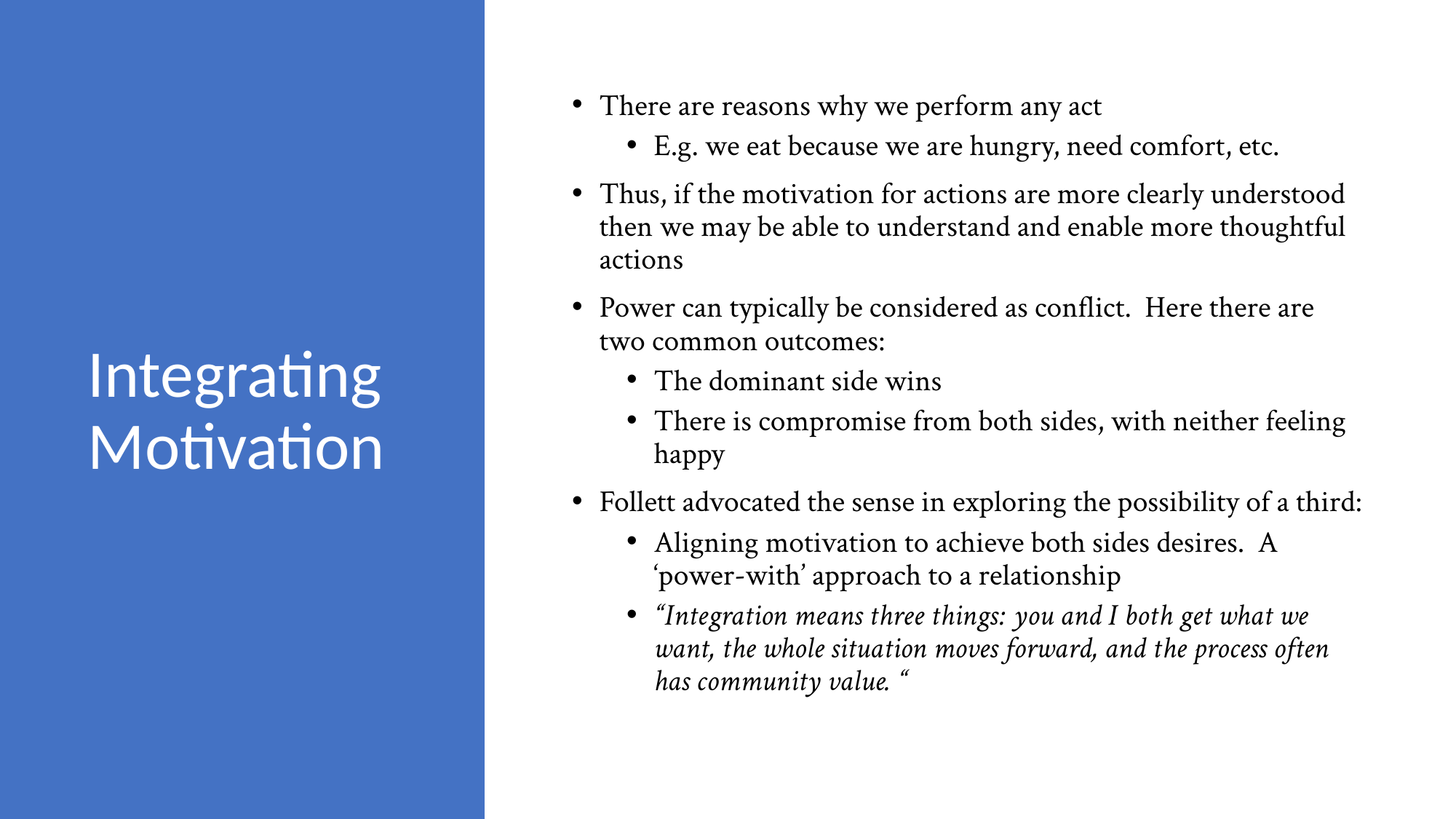

# Integrating Motivation
There are reasons why we perform any act
E.g. we eat because we are hungry, need comfort, etc.
Thus, if the motivation for actions are more clearly understood then we may be able to understand and enable more thoughtful actions
Power can typically be considered as conflict.  Here there are two common outcomes:
The dominant side wins
There is compromise from both sides, with neither feeling happy
Follett advocated the sense in exploring the possibility of a third:
Aligning motivation to achieve both sides desires.  A ‘power-with’ approach to a relationship
“Integration means three things: you and I both get what we want, the whole situation moves forward, and the process often has community value. “